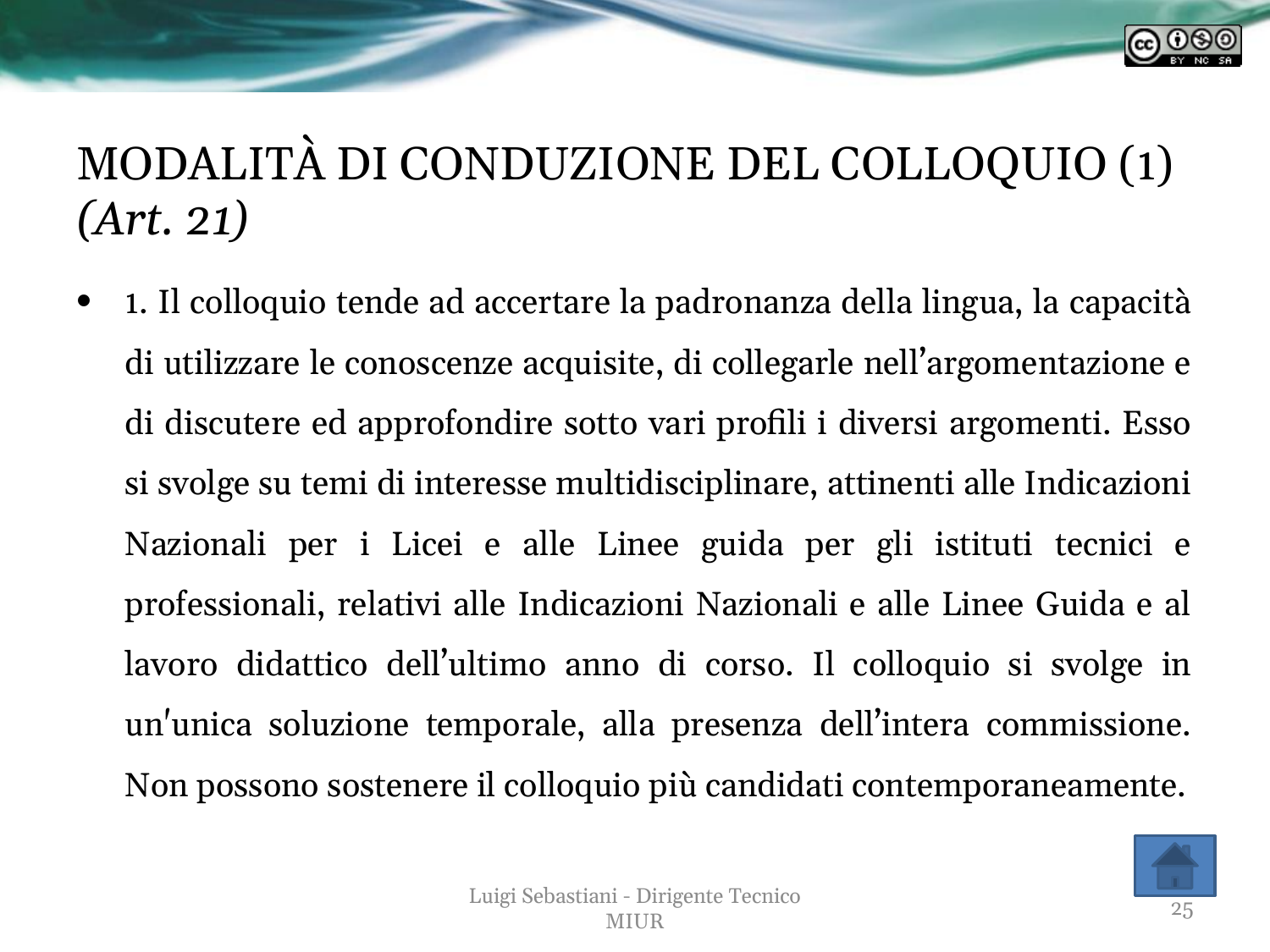

# MODALITÀ DI CONDUZIONE DEL COLLOQUIO (1) (Art. 21)
1. Il colloquio tende ad accertare la padronanza della lingua, la capacità di utilizzare le conoscenze acquisite, di collegarle nell’argomentazione e di discutere ed approfondire sotto vari profili i diversi argomenti. Esso si svolge su temi di interesse multidisciplinare, attinenti alle Indicazioni Nazionali per i Licei e alle Linee guida per gli istituti tecnici e professionali, relativi alle Indicazioni Nazionali e alle Linee Guida e al lavoro didattico dell’ultimo anno di corso. Il colloquio si svolge in un'unica soluzione temporale, alla presenza dell’intera commissione. Non possono sostenere il colloquio più candidati contemporaneamente.

Luigi Sebastiani - Dirigente Tecnico MIUR
25